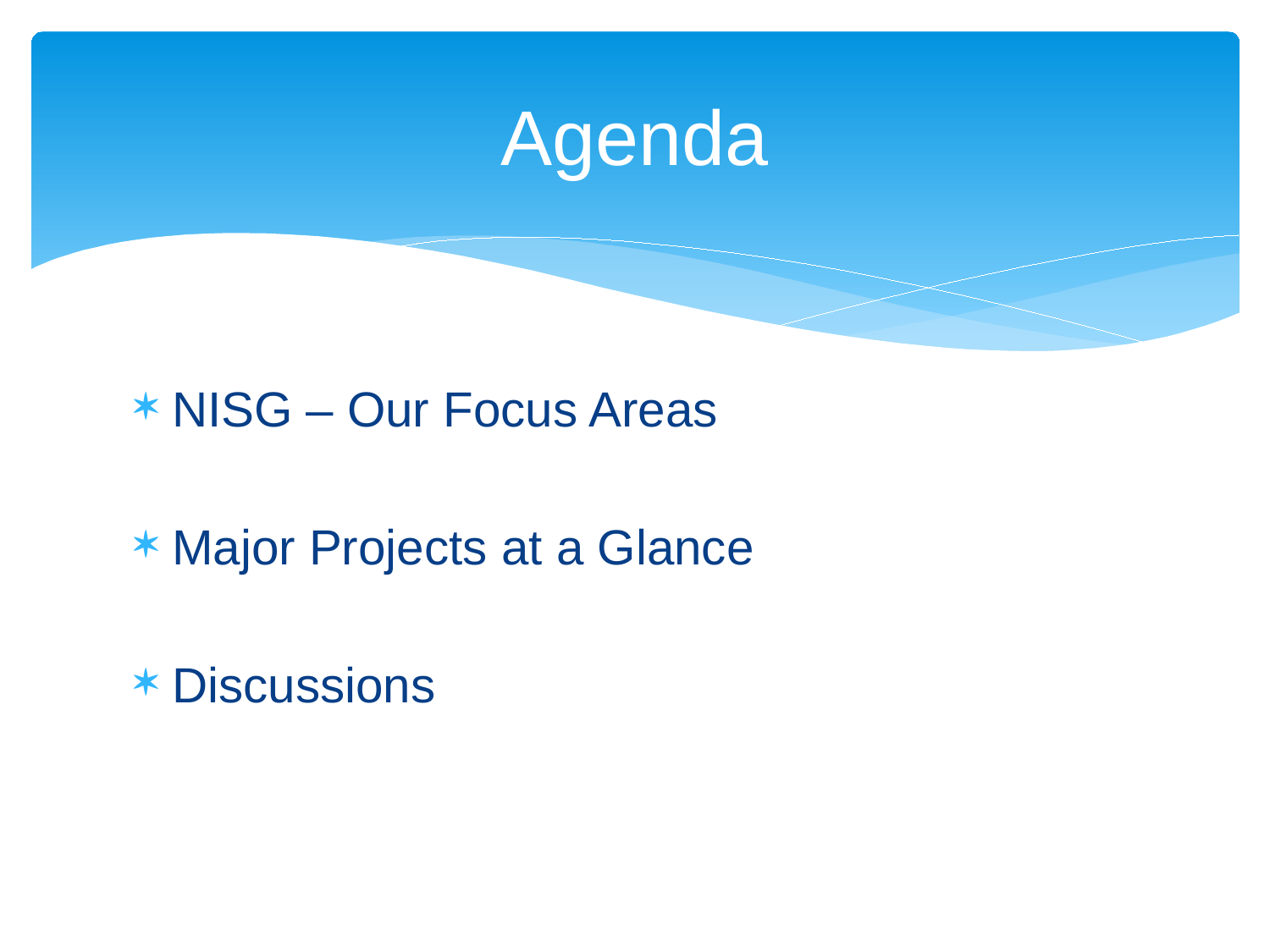

# Agenda
NISG – Our Focus Areas

Major Projects at a Glance

Discussions